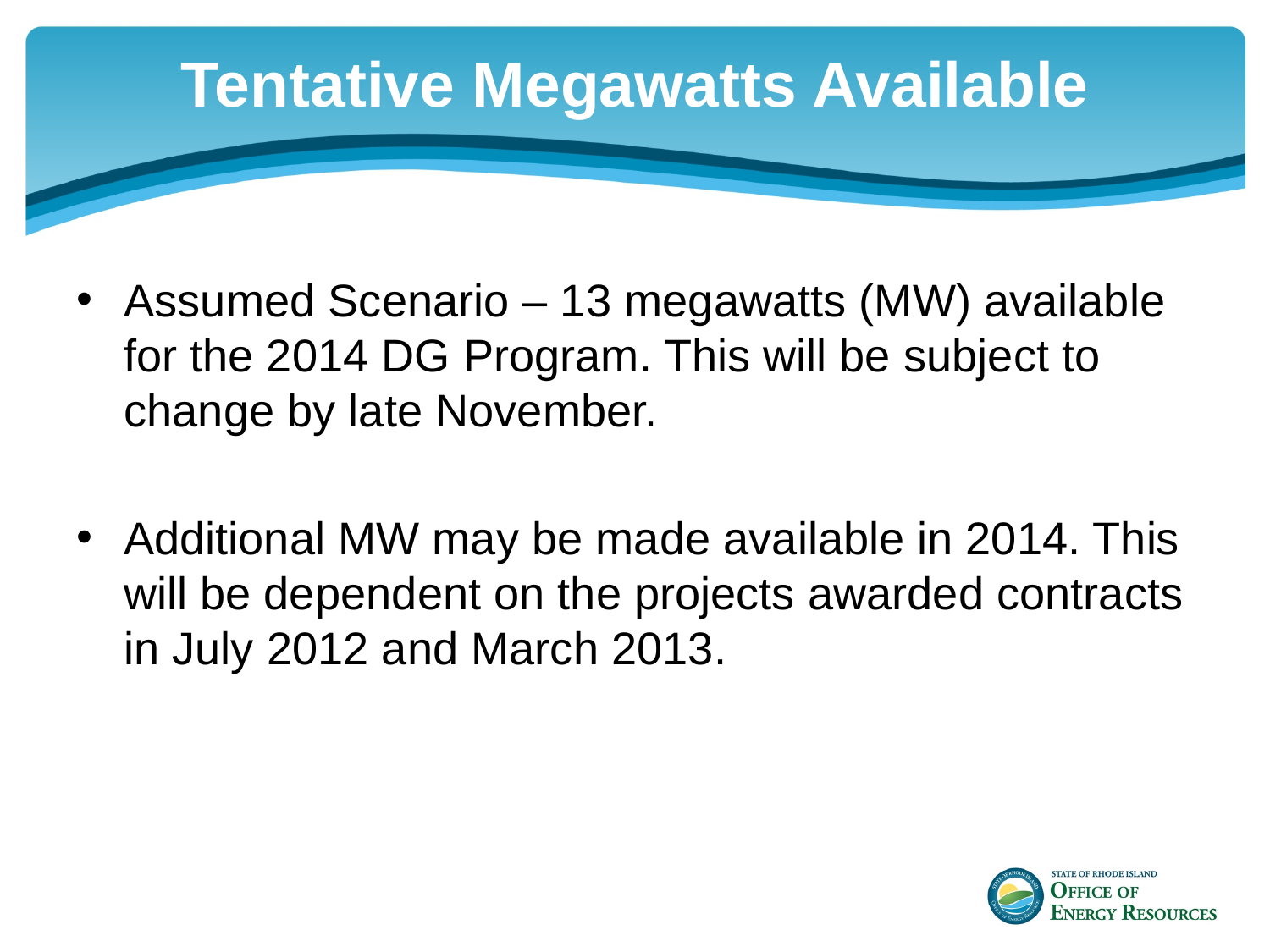

# Tentative Megawatts Available
Assumed Scenario – 13 megawatts (MW) available for the 2014 DG Program. This will be subject to change by late November.

Additional MW may be made available in 2014. This will be dependent on the projects awarded contracts in July 2012 and March 2013.